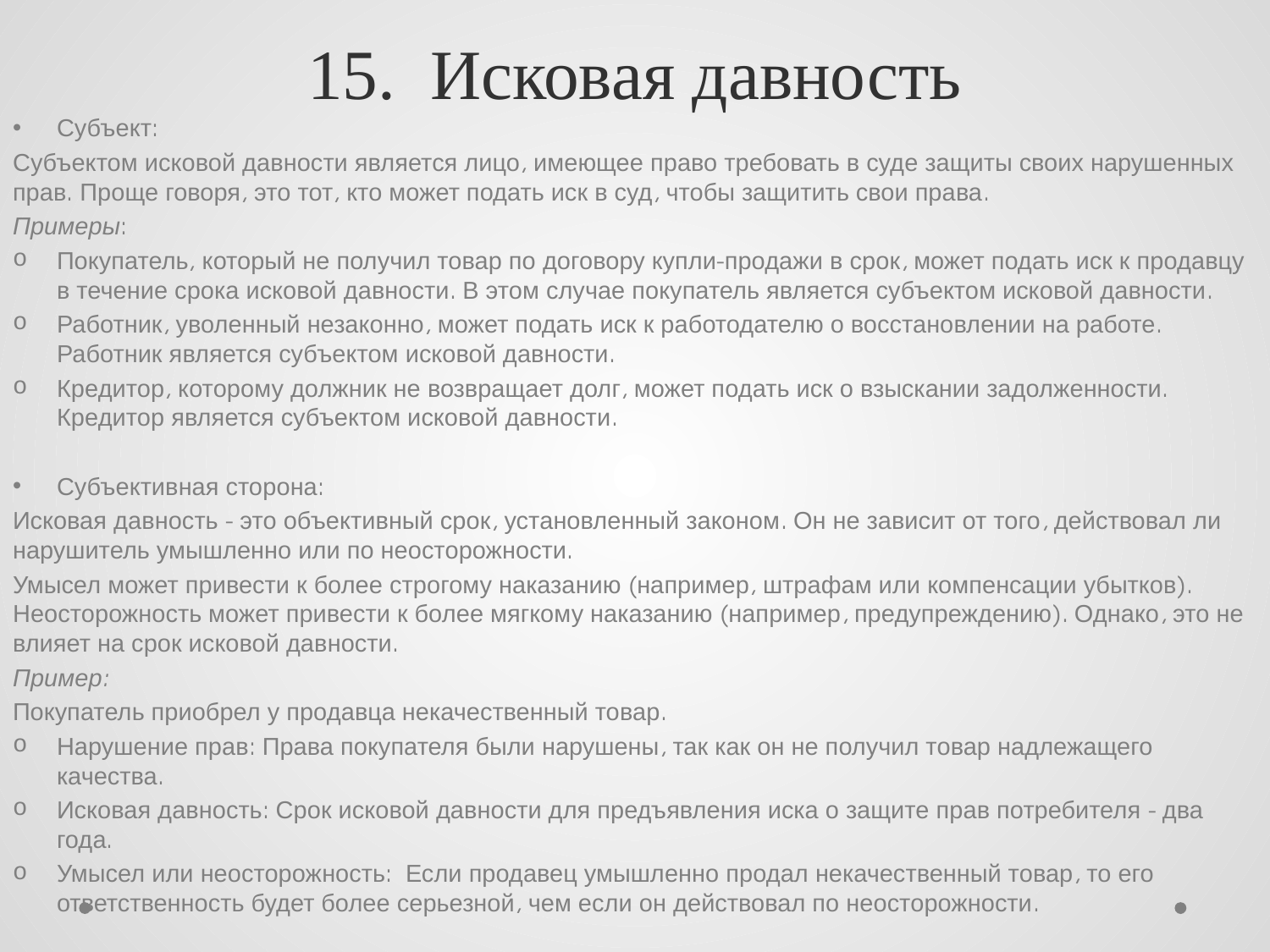

# 15.  Исковая давность
Субъект:
Субъектом исковой давности является лицо, имеющее право требовать в суде защиты своих нарушенных прав. Проще говоря, это тот, кто может подать иск в суд, чтобы защитить свои права.
Примеры:
Покупатель, который не получил товар по договору купли-продажи в срок, может подать иск к продавцу в течение срока исковой давности. В этом случае покупатель является субъектом исковой давности.
Работник, уволенный незаконно, может подать иск к работодателю о восстановлении на работе. Работник является субъектом исковой давности.
Кредитор, которому должник не возвращает долг, может подать иск о взыскании задолженности. Кредитор является субъектом исковой давности.

Субъективная сторона:
Исковая давность - это объективный срок, установленный законом. Он не зависит от того, действовал ли нарушитель умышленно или по неосторожности.
Умысел может привести к более строгому наказанию (например, штрафам или компенсации убытков).  Неосторожность может привести к более мягкому наказанию (например, предупреждению). Однако, это не влияет на срок исковой давности.
Пример:
Покупатель приобрел у продавца некачественный товар.
Нарушение прав: Права покупателя были нарушены, так как он не получил товар надлежащего качества.
Исковая давность: Срок исковой давности для предъявления иска о защите прав потребителя - два года.
Умысел или неосторожность:  Если продавец умышленно продал некачественный товар, то его ответственность будет более серьезной, чем если он действовал по неосторожности.